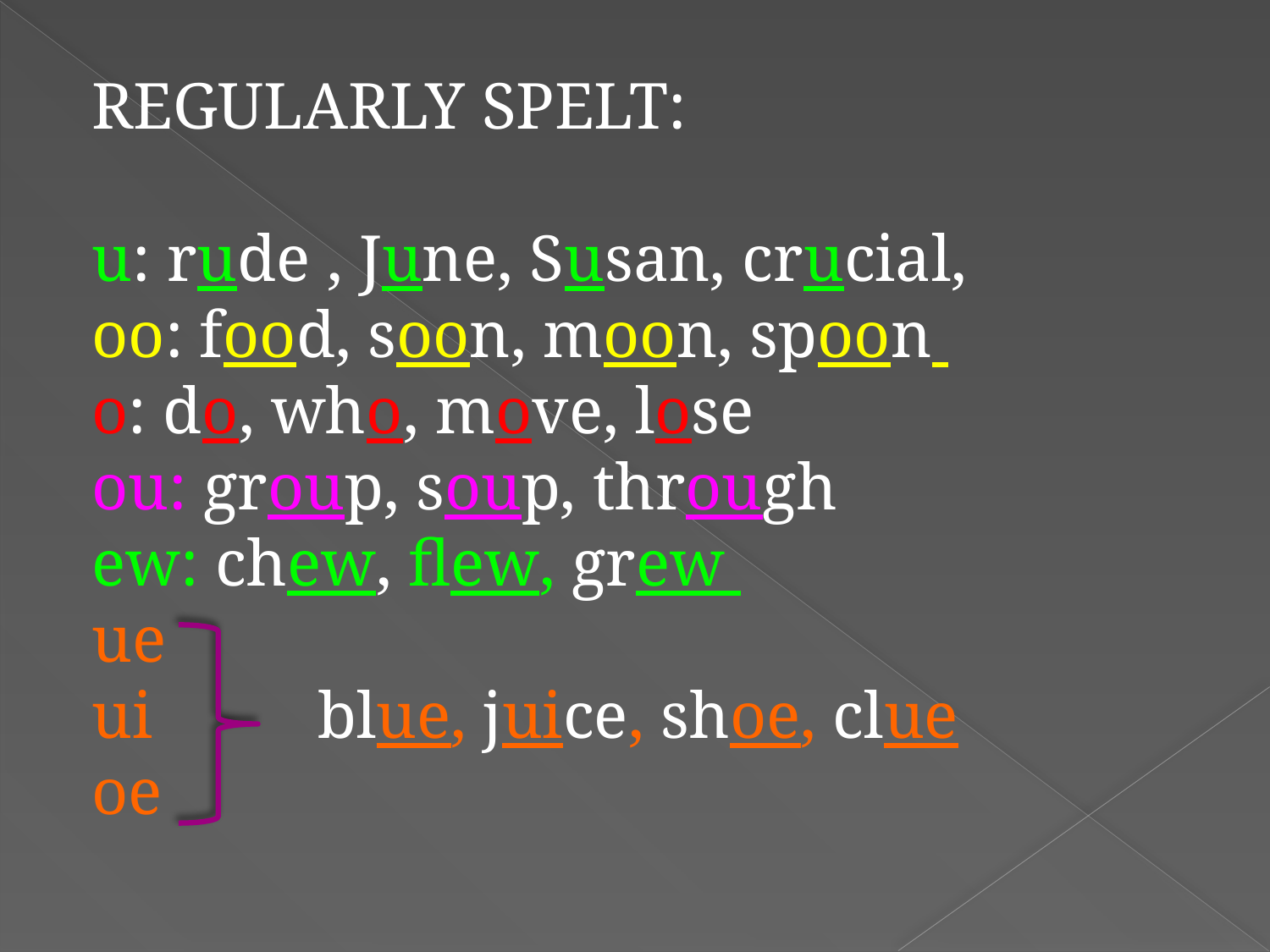

REGULARLY SPELT:

u: rude , June, Susan, crucial,
oo: food, soon, moon, spoon
o: do, who, move, lose
ou: group, soup, through
ew: chew, flew, grew
ue
ui          blue, juice, shoe, clue
oe